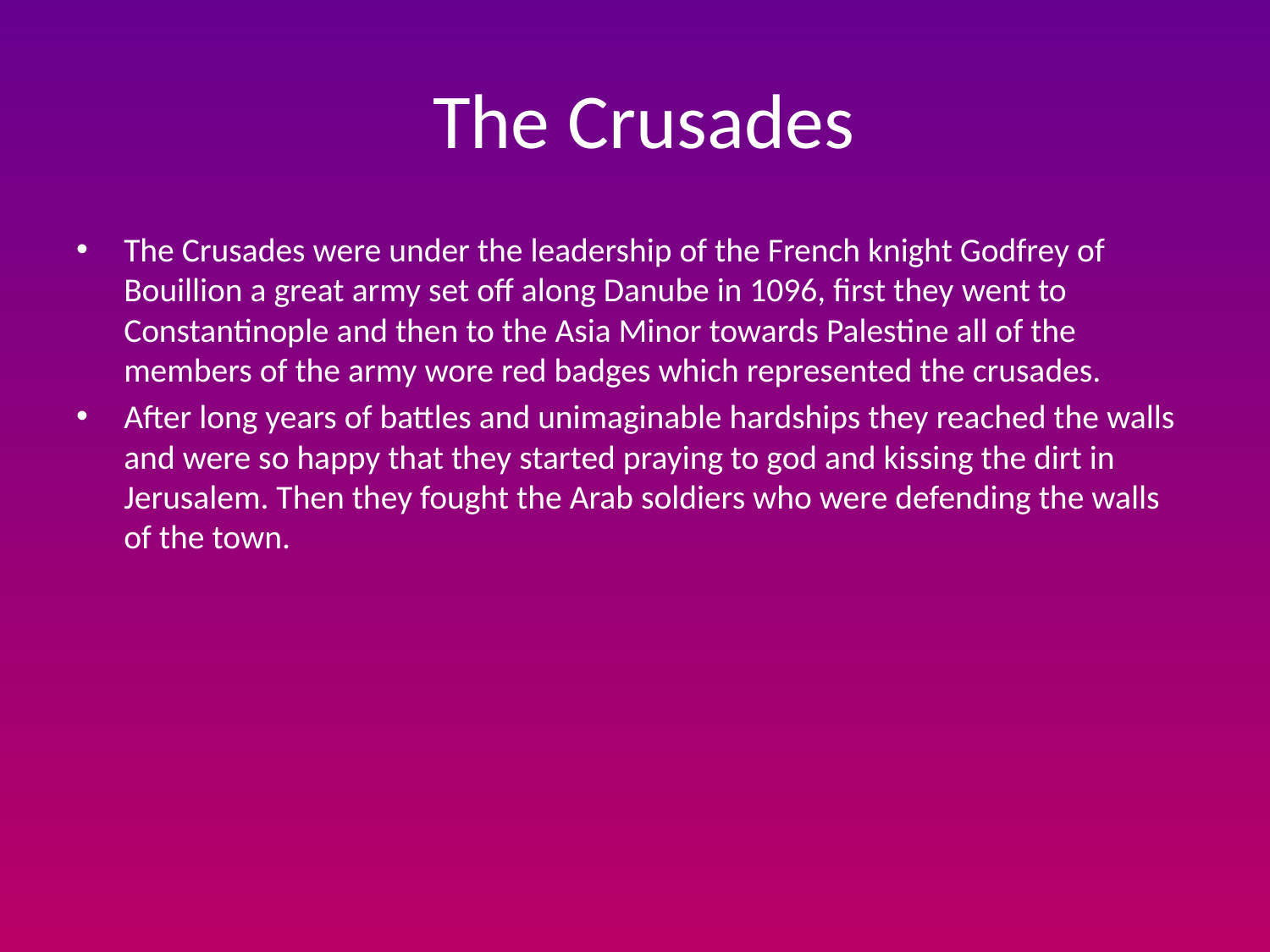

# The Crusades
The Crusades were under the leadership of the French knight Godfrey of Bouillion a great army set off along Danube in 1096, first they went to Constantinople and then to the Asia Minor towards Palestine all of the members of the army wore red badges which represented the crusades.
After long years of battles and unimaginable hardships they reached the walls and were so happy that they started praying to god and kissing the dirt in Jerusalem. Then they fought the Arab soldiers who were defending the walls of the town.